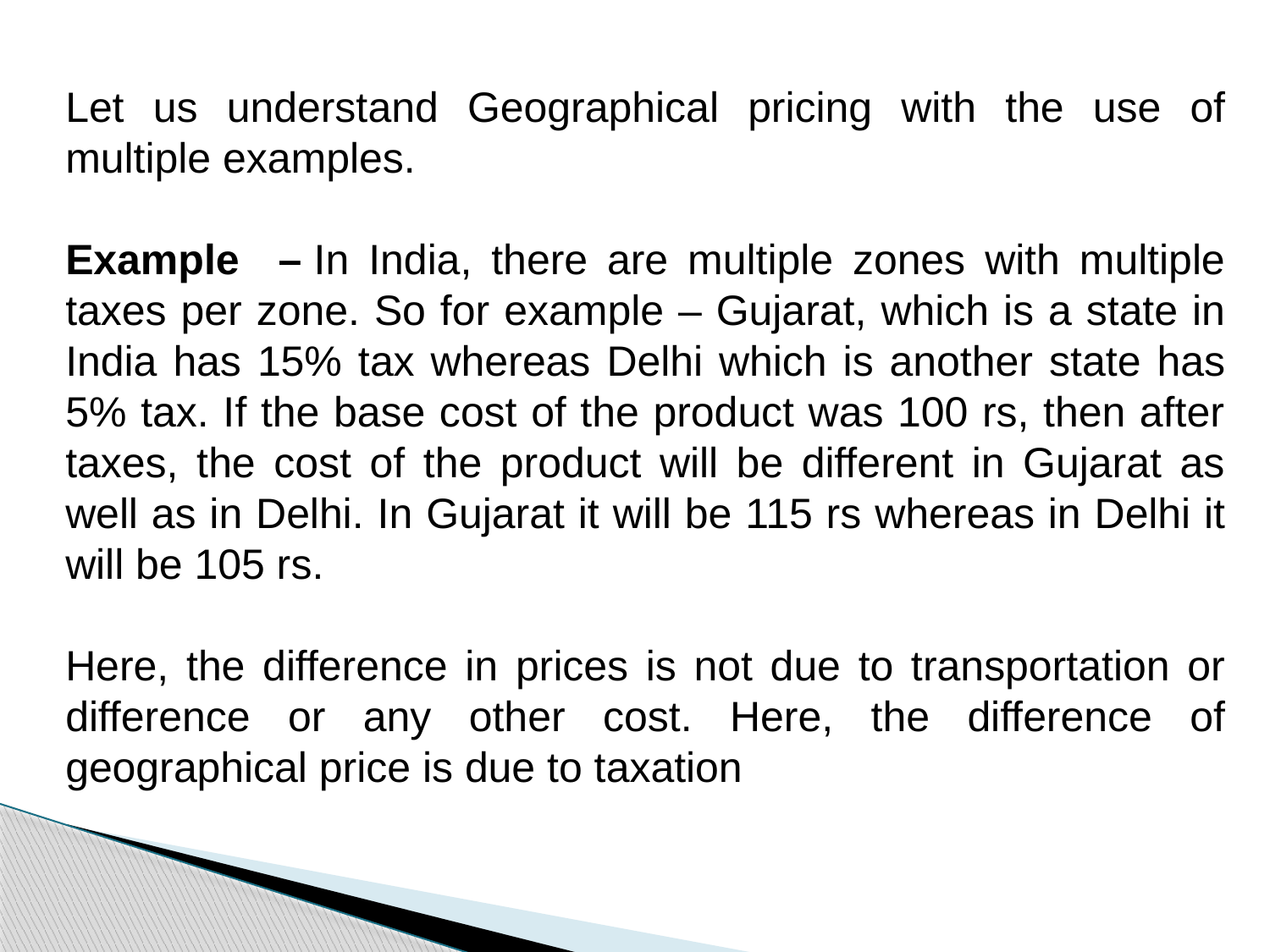

Let us understand Geographical pricing with the use of multiple examples.

Example  – In India, there are multiple zones with multiple taxes per zone. So for example – Gujarat, which is a state in India has 15% tax whereas Delhi which is another state has 5% tax. If the base cost of the product was 100 rs, then after taxes, the cost of the product will be different in Gujarat as well as in Delhi. In Gujarat it will be 115 rs whereas in Delhi it will be 105 rs.

Here, the difference in prices is not due to transportation or difference or any other cost. Here, the difference of geographical price is due to taxation